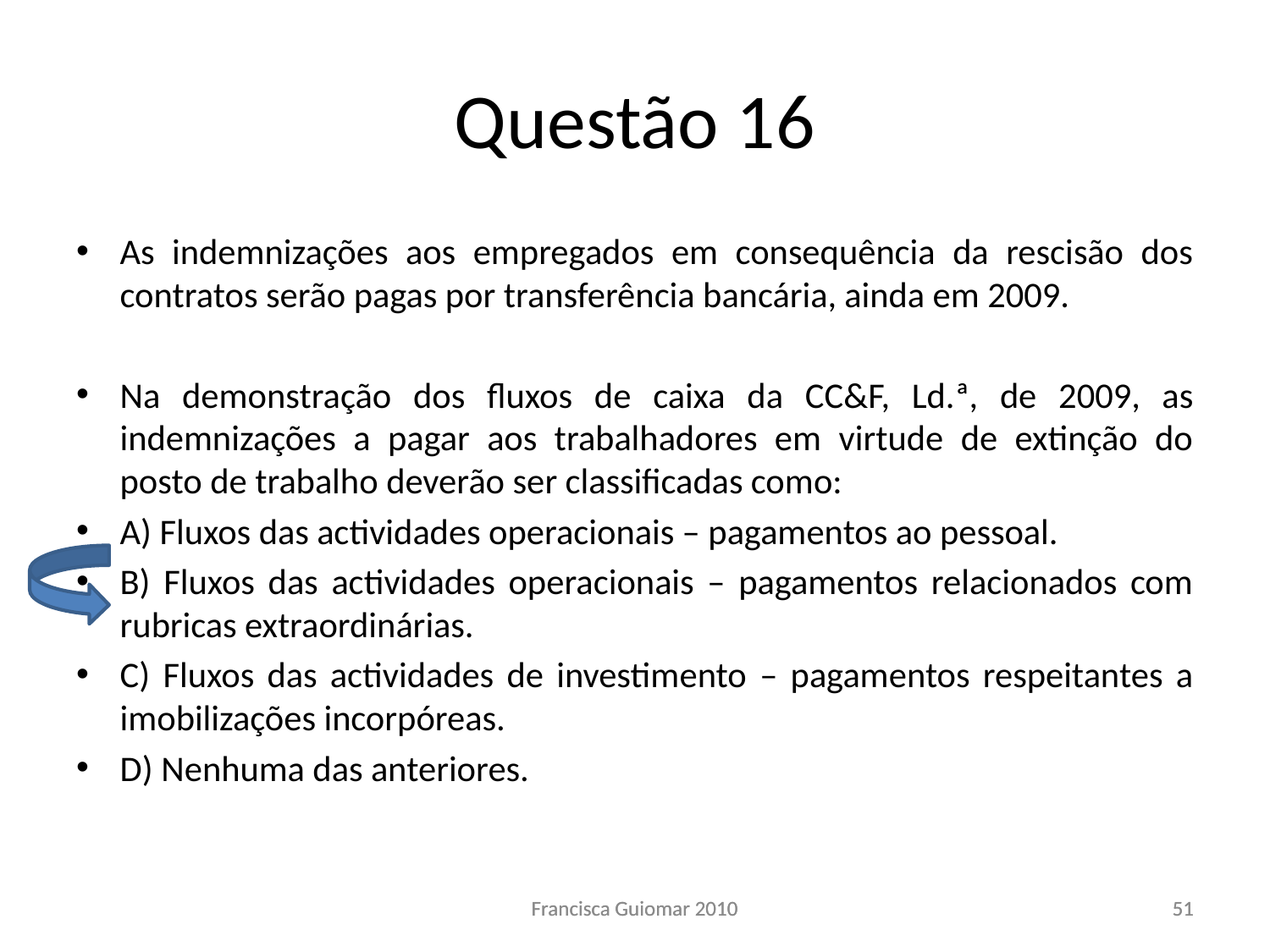

# Questão 16
As indemnizações aos empregados em consequência da rescisão dos contratos serão pagas por transferência bancária, ainda em 2009.

Na demonstração dos fluxos de caixa da CC&F, Ld.ª, de 2009, as indemnizações a pagar aos trabalhadores em virtude de extinção do posto de trabalho deverão ser classificadas como:
A) Fluxos das actividades operacionais – pagamentos ao pessoal.
B) Fluxos das actividades operacionais – pagamentos relacionados com rubricas extraordinárias.
C) Fluxos das actividades de investimento – pagamentos respeitantes a imobilizações incorpóreas.
D) Nenhuma das anteriores.

Francisca Guiomar 2010
Francisca Guiomar 2010
51
51